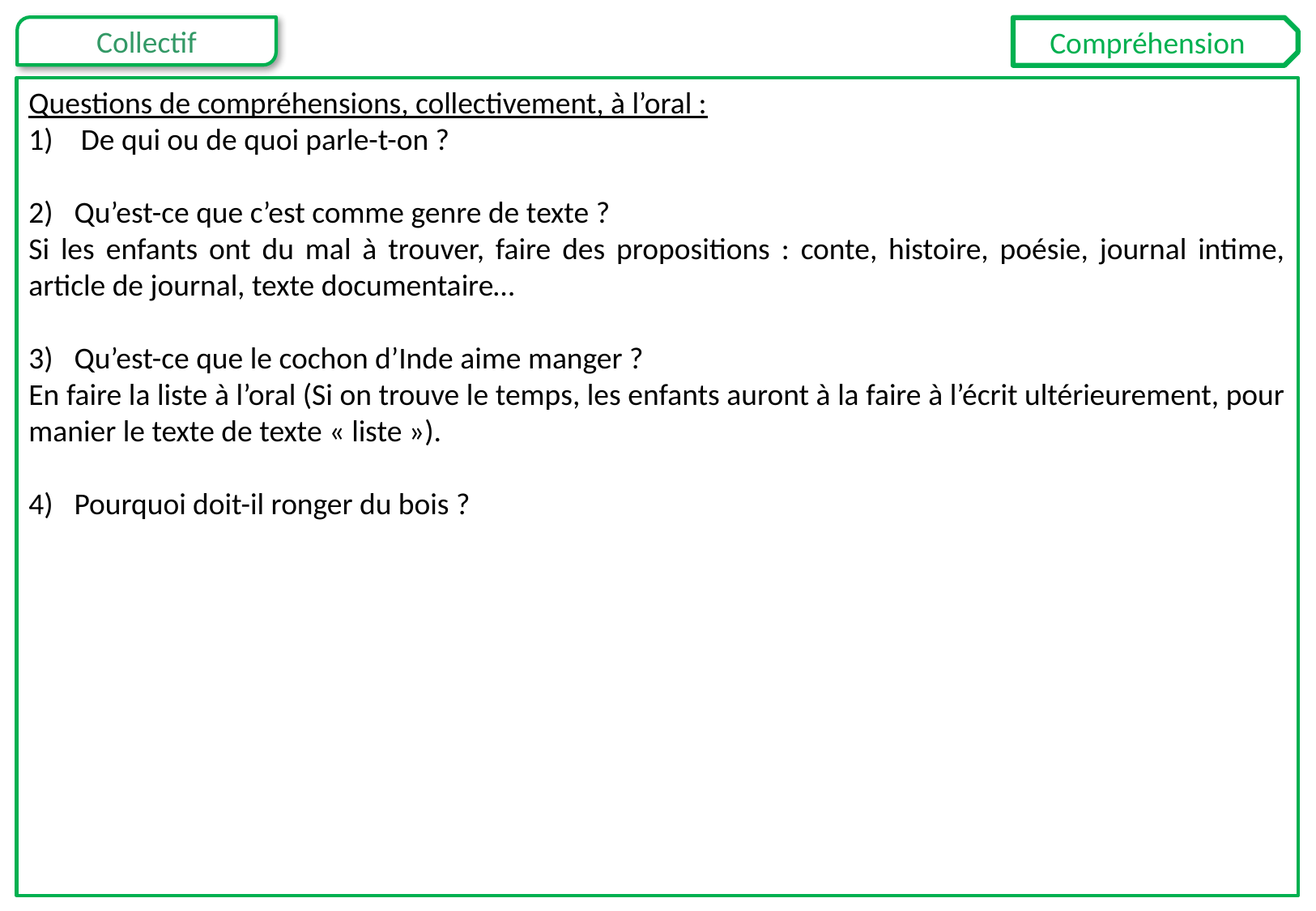

Compréhension
Questions de compréhensions, collectivement, à l’oral :
 De qui ou de quoi parle-t-on ?

Qu’est-ce que c’est comme genre de texte ?
Si les enfants ont du mal à trouver, faire des propositions : conte, histoire, poésie, journal intime, article de journal, texte documentaire…

Qu’est-ce que le cochon d’Inde aime manger ?
En faire la liste à l’oral (Si on trouve le temps, les enfants auront à la faire à l’écrit ultérieurement, pour manier le texte de texte « liste »).

Pourquoi doit-il ronger du bois ?